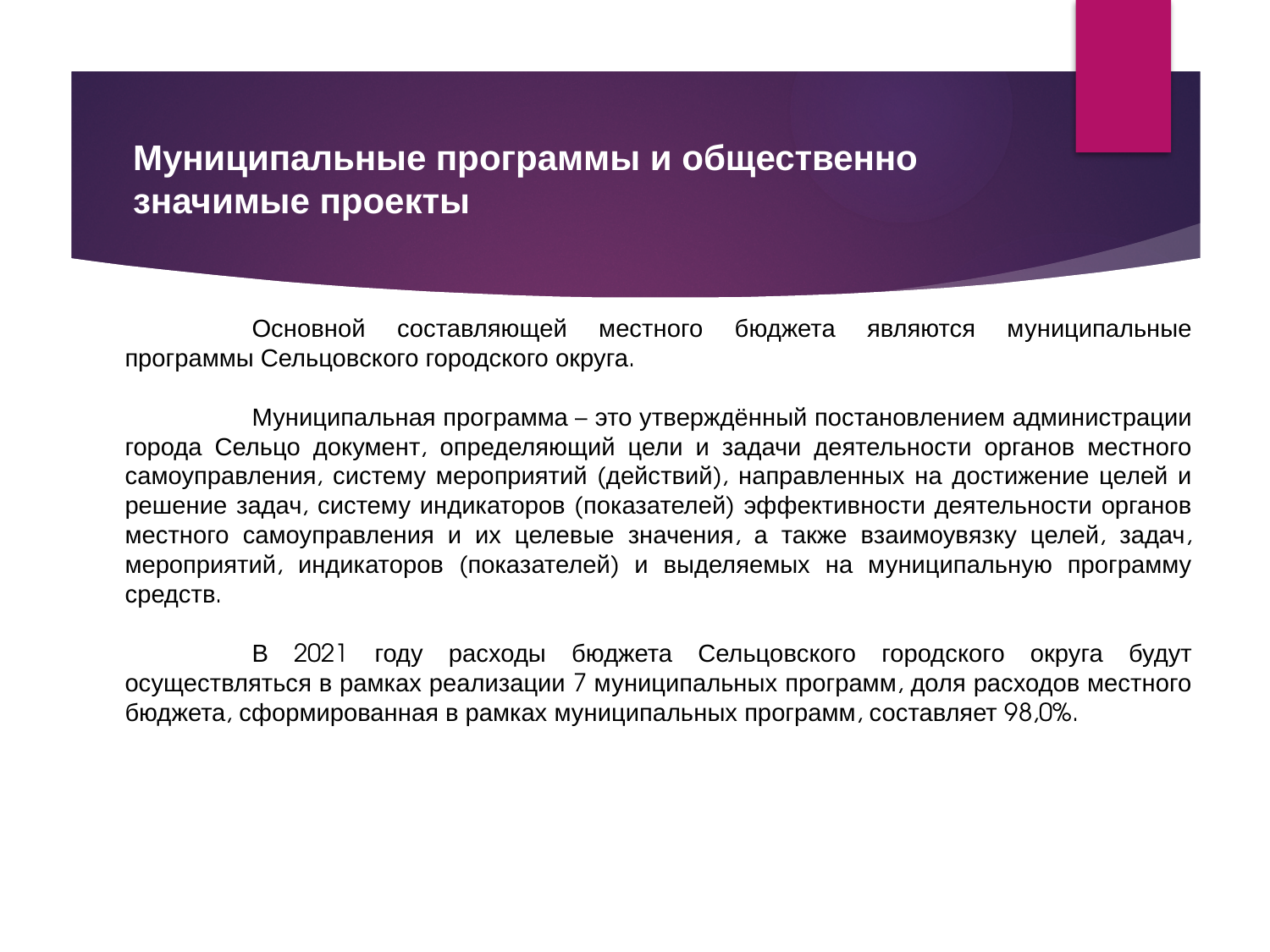

# Муниципальные программы и общественно значимые проекты
	Основной составляющей местного бюджета являются муниципальные программы Сельцовского городского округа.

	Муниципальная программа – это утверждённый постановлением администрации города Сельцо документ, определяющий цели и задачи деятельности органов местного самоуправления, систему мероприятий (действий), направленных на достижение целей и решение задач, систему индикаторов (показателей) эффективности деятельности органов местного самоуправления и их целевые значения, а также взаимоувязку целей, задач, мероприятий, индикаторов (показателей) и выделяемых на муниципальную программу средств.

	В 2021 году расходы бюджета Сельцовского городского округа будут осуществляться в рамках реализации 7 муниципальных программ, доля расходов местного бюджета, сформированная в рамках муниципальных программ, составляет 98,0%.